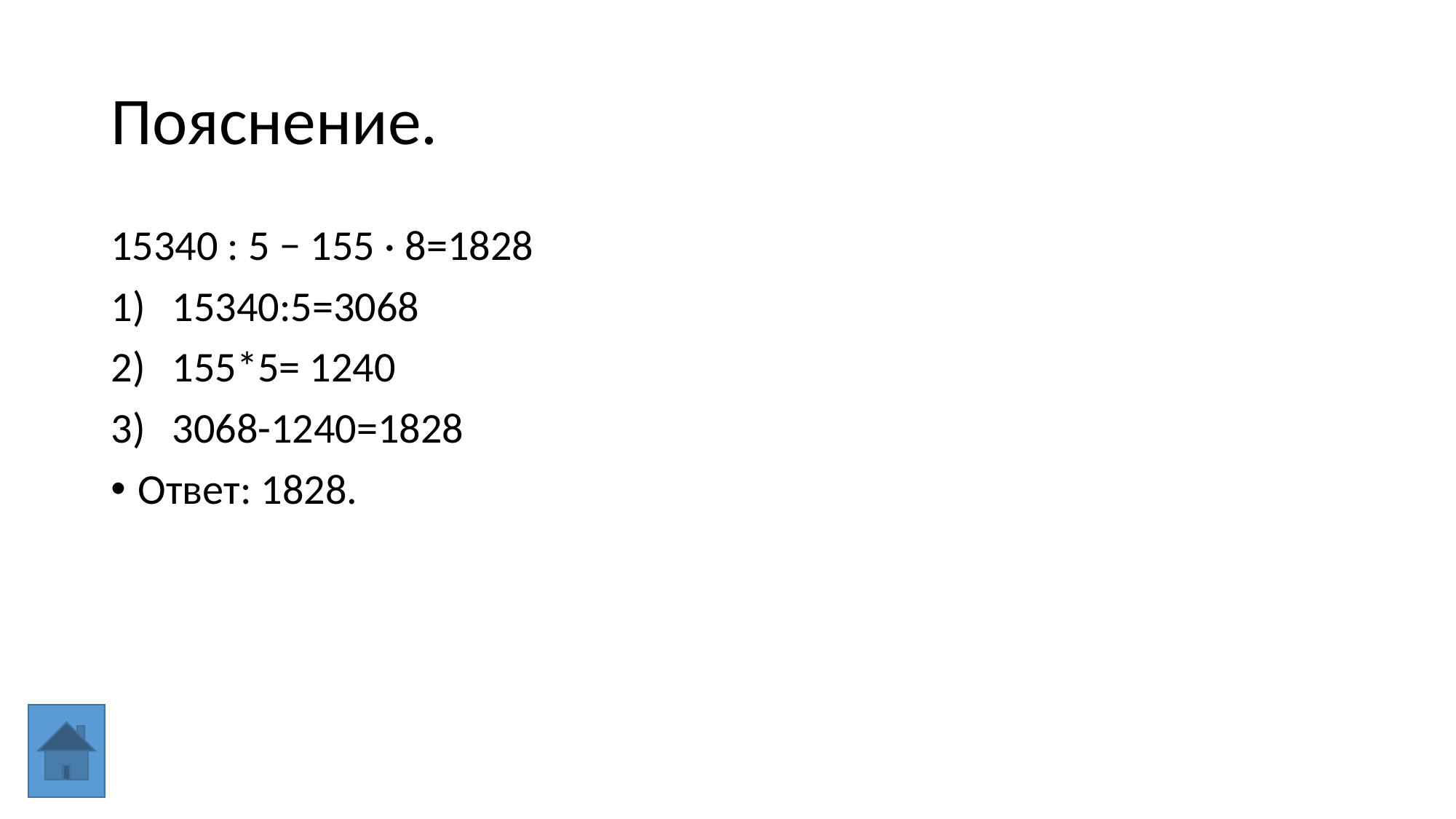

# Пояснение.
15340 : 5 − 155 · 8=1828
15340:5=3068
155*5= 1240
3068-1240=1828
Ответ: 1828.